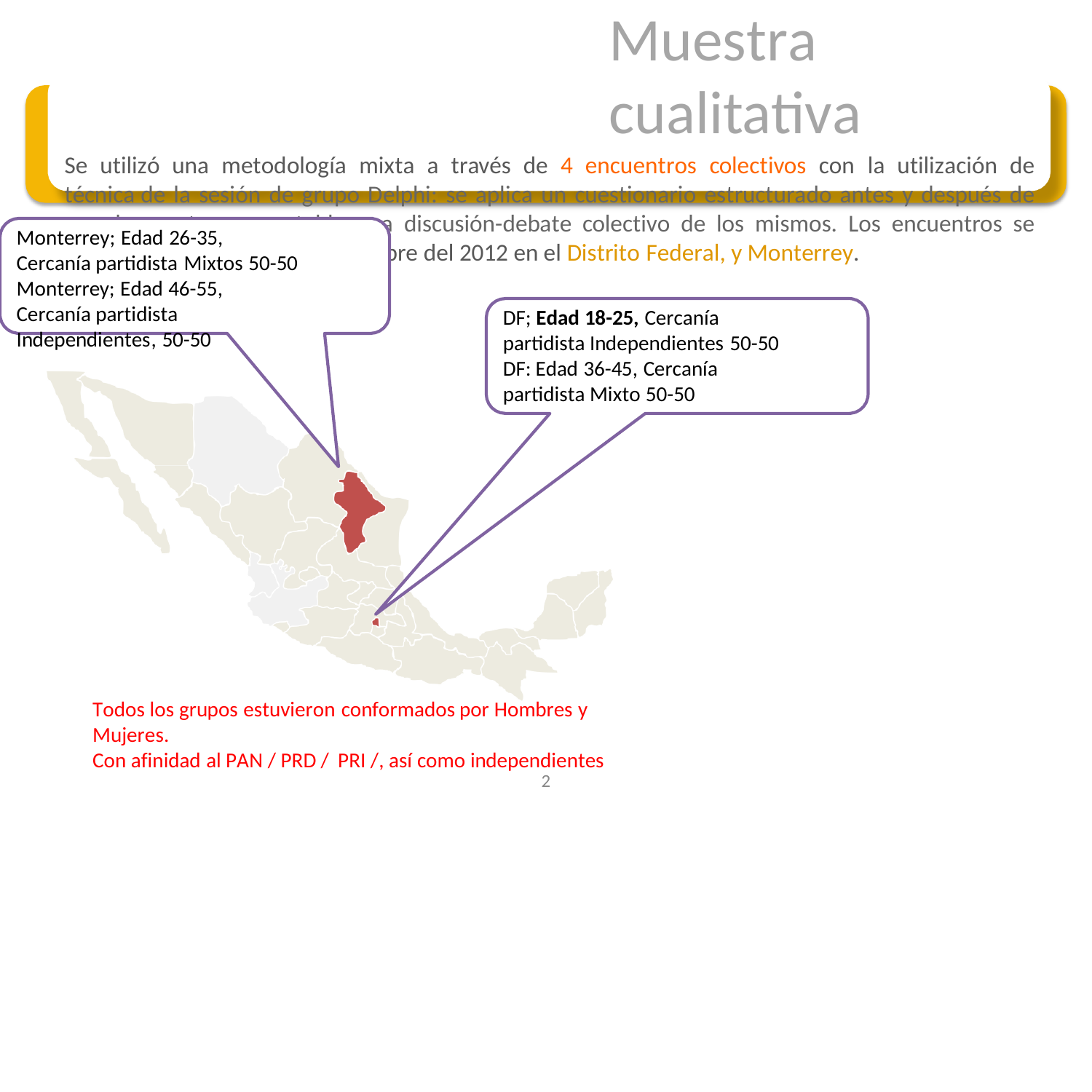

Muestra cualitativa
Se utilizó una metodología mixta a través de 4 encuentros colectivos con la utilización de técnica de la sesión de grupo Delphi: se aplica un cuestionario estructurado antes y después de ver  los spots y se entabla una discusión-debate colectivo de los mismos. Los encuentros se realizaron del 28 y 29 de noviembre del 2012 en el Distrito Federal, y Monterrey.

Monterrey; Edad 26-35, Cercanía partidista Mixtos 50-50 Monterrey; Edad 46-55, Cercanía partidista Independientes, 50-50

DF; Edad 18-25, Cercanía partidista Independientes 50-50
DF: Edad 36-45, Cercanía partidista Mixto 50-50

Todos los grupos estuvieron conformados por Hombres y Mujeres.
Con afinidad al PAN / PRD /  PRI /, así como independientes
2